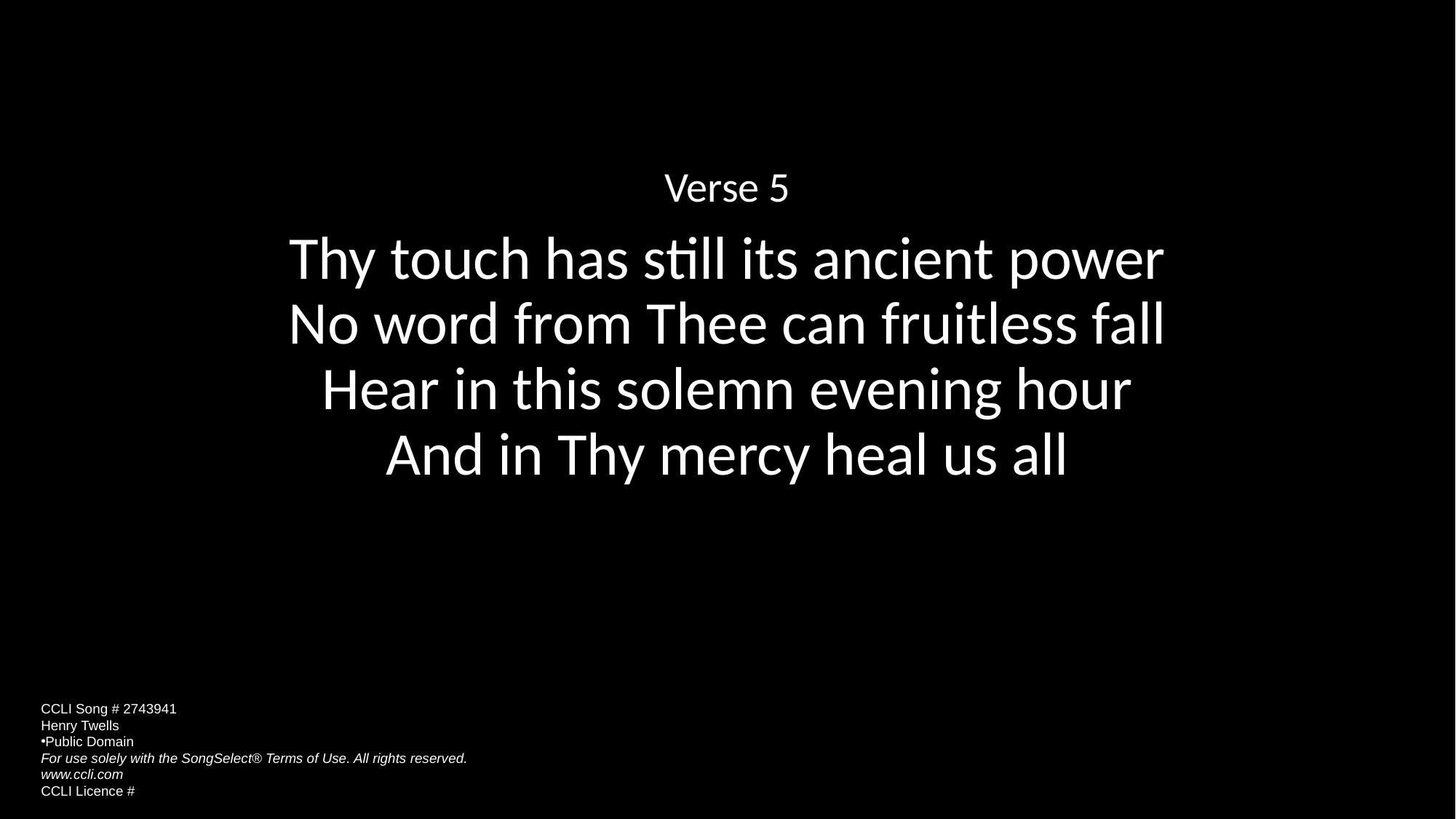

Verse 5
Thy touch has still its ancient power
No word from Thee can fruitless fall
Hear in this solemn evening hour
And in Thy mercy heal us all
CCLI Song # 2743941
Henry Twells
Public Domain
For use solely with the SongSelect® Terms of Use. All rights reserved. www.ccli.com
CCLI Licence #